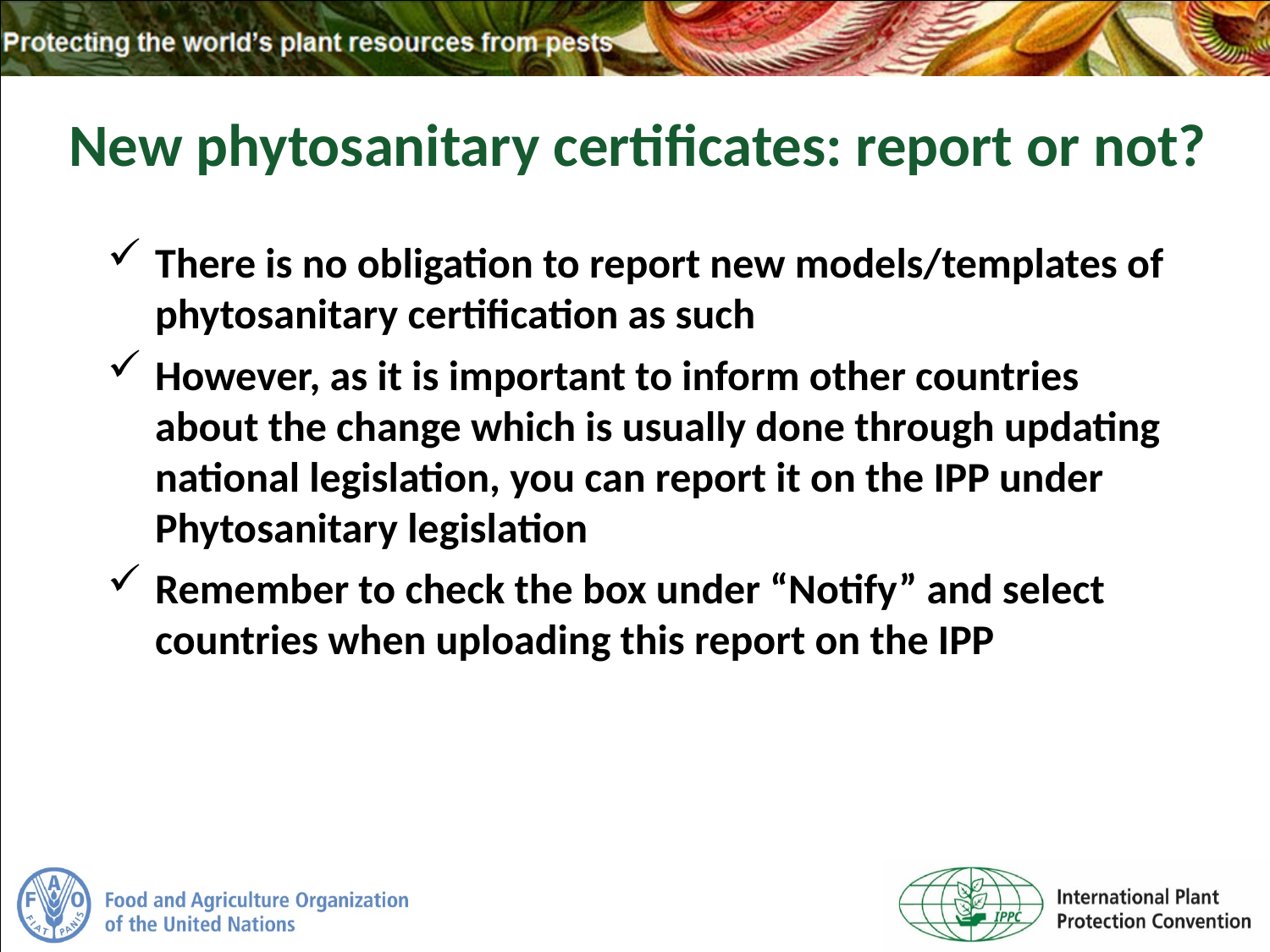

New phytosanitary certificates: report or not?
There is no obligation to report new models/templates of phytosanitary certification as such
However, as it is important to inform other countries about the change which is usually done through updating national legislation, you can report it on the IPP under Phytosanitary legislation
Remember to check the box under “Notify” and select countries when uploading this report on the IPP